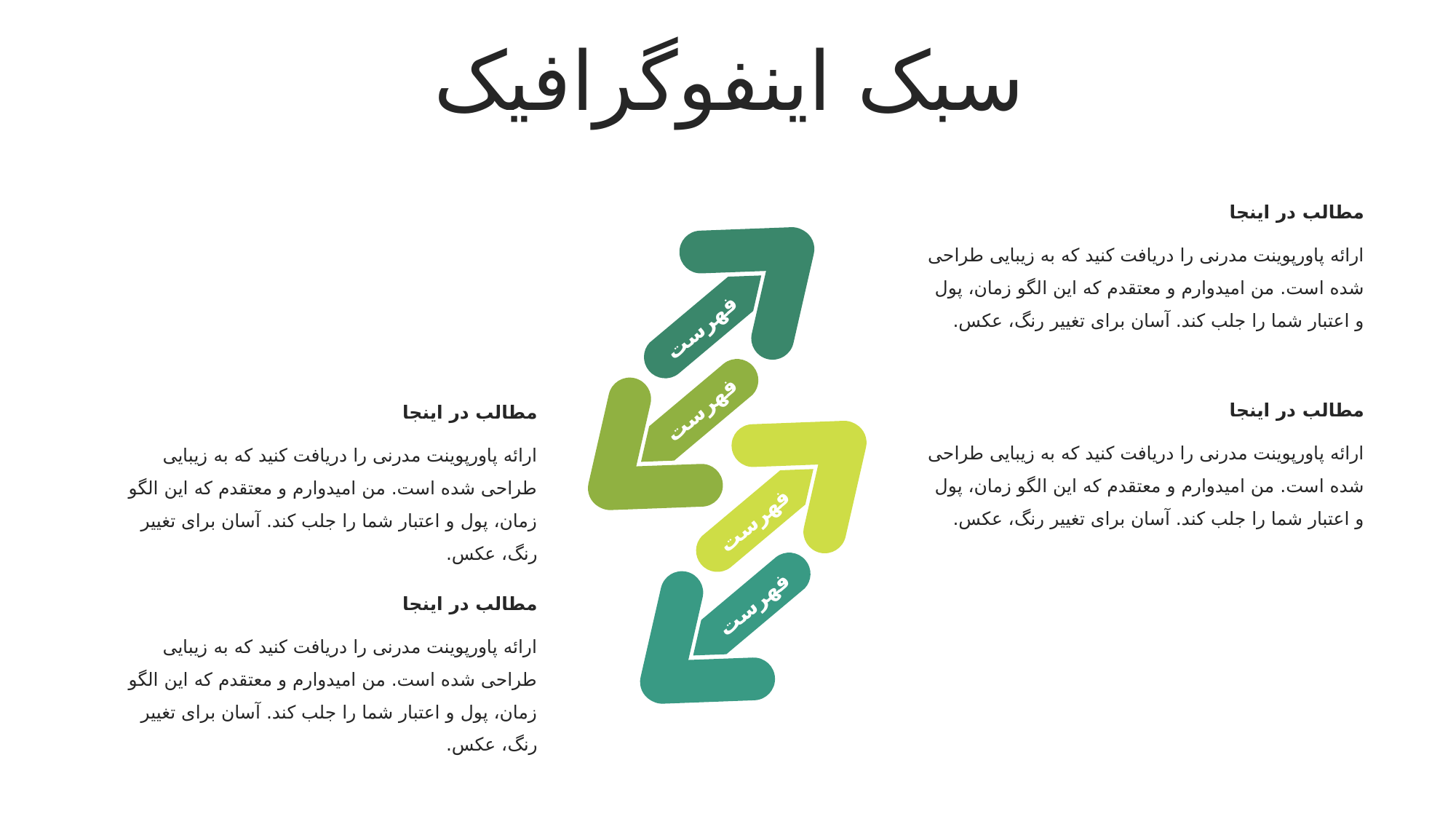

سبک اینفوگرافیک
مطالب در اینجا
ارائه پاورپوینت مدرنی را دریافت کنید که به زیبایی طراحی شده است. من امیدوارم و معتقدم که این الگو زمان، پول و اعتبار شما را جلب کند. آسان برای تغییر رنگ، عکس.

فهرست

فهرست
مطالب در اینجا
ارائه پاورپوینت مدرنی را دریافت کنید که به زیبایی طراحی شده است. من امیدوارم و معتقدم که این الگو زمان، پول و اعتبار شما را جلب کند. آسان برای تغییر رنگ، عکس.
مطالب در اینجا
ارائه پاورپوینت مدرنی را دریافت کنید که به زیبایی طراحی شده است. من امیدوارم و معتقدم که این الگو زمان، پول و اعتبار شما را جلب کند. آسان برای تغییر رنگ، عکس.

فهرست

فهرست
مطالب در اینجا
ارائه پاورپوینت مدرنی را دریافت کنید که به زیبایی طراحی شده است. من امیدوارم و معتقدم که این الگو زمان، پول و اعتبار شما را جلب کند. آسان برای تغییر رنگ، عکس.